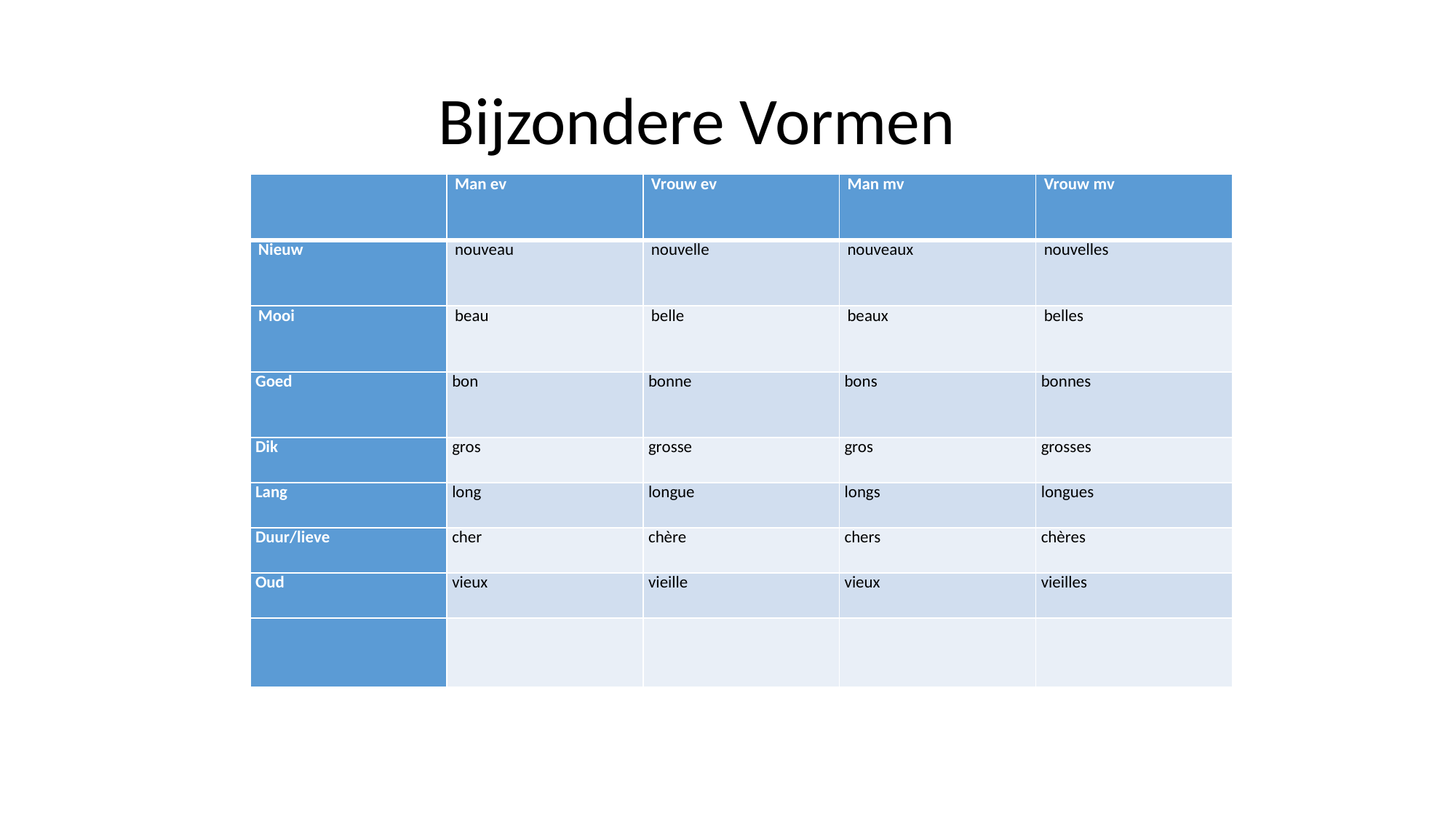

# Bijzondere Vormen
|  | Man ev | Vrouw ev | Man mv | Vrouw mv |
| --- | --- | --- | --- | --- |
| Nieuw | nouveau | nouvelle | nouveaux | nouvelles |
| Mooi | beau | belle | beaux | belles |
| Goed | bon | bonne | bons | bonnes |
| Dik | gros | grosse | gros | grosses |
| Lang | long | longue | longs | longues |
| Duur/lieve | cher | chère | chers | chères |
| Oud | vieux | vieille | vieux | vieilles |
|  |  |  |  |  |